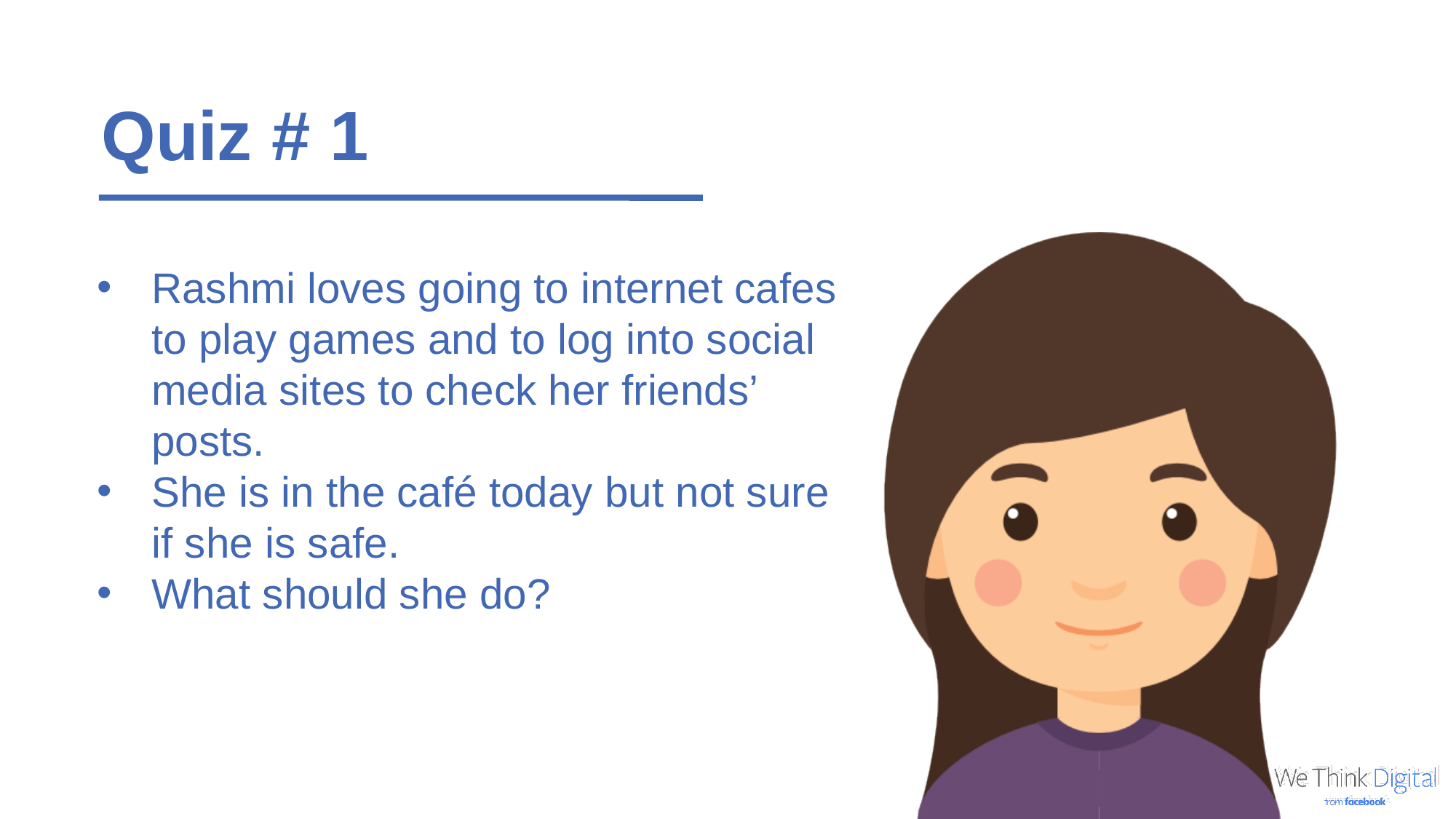

Quiz # 1

Rashmi loves going to internet cafes to play games and to log into social media sites to check her friends’ posts.
She is in the café today but not sure if she is safe.
What should she do?